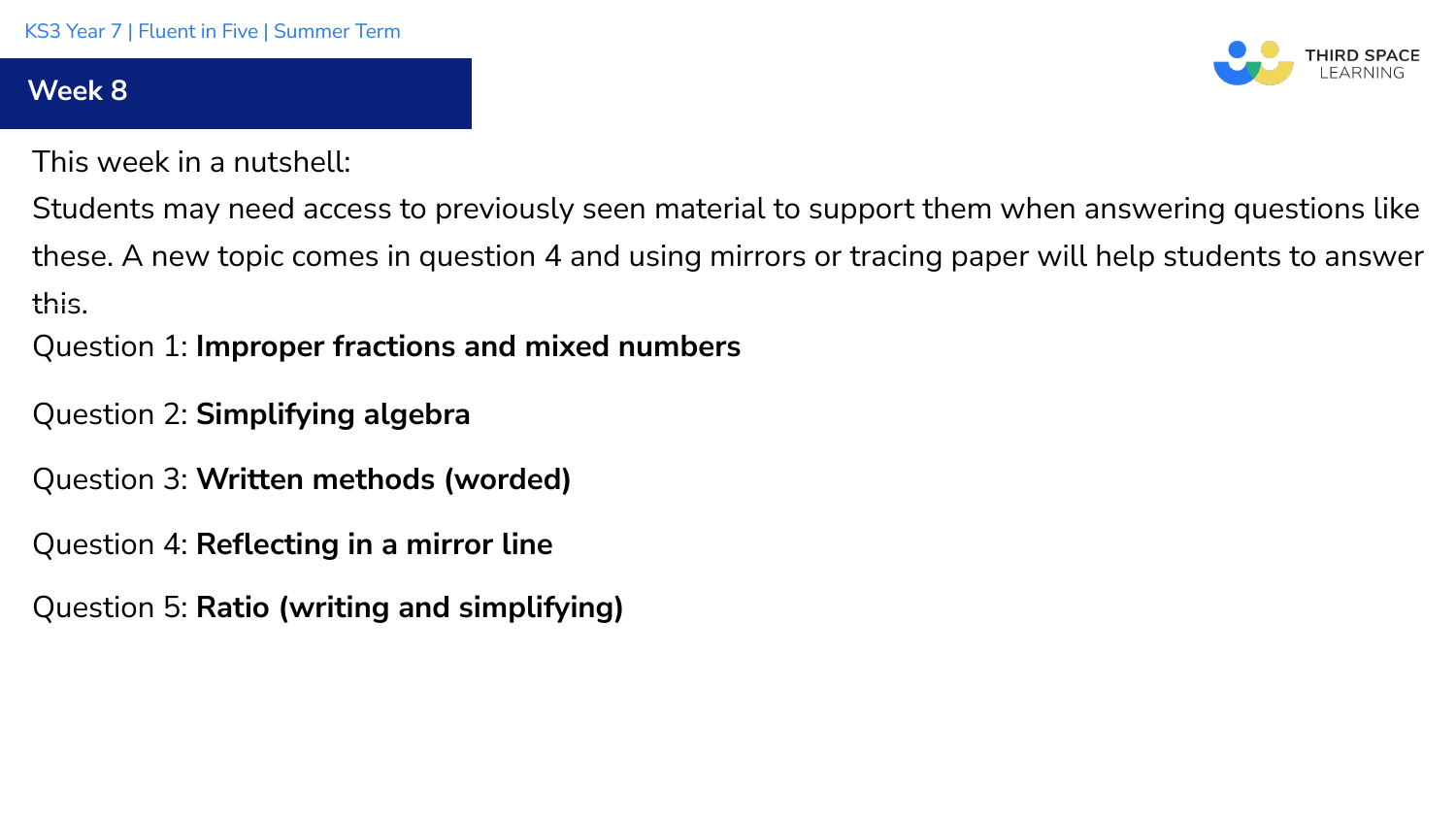

Week 8
| This week in a nutshell: Students may need access to previously seen material to support them when answering questions like these. A new topic comes in question 4 and using mirrors or tracing paper will help students to answer this. |
| --- |
| Question 1: Improper fractions and mixed numbers |
| Question 2: Simplifying algebra |
| Question 3: Written methods (worded) |
| Question 4: Reflecting in a mirror line |
| Question 5: Ratio (writing and simplifying) |